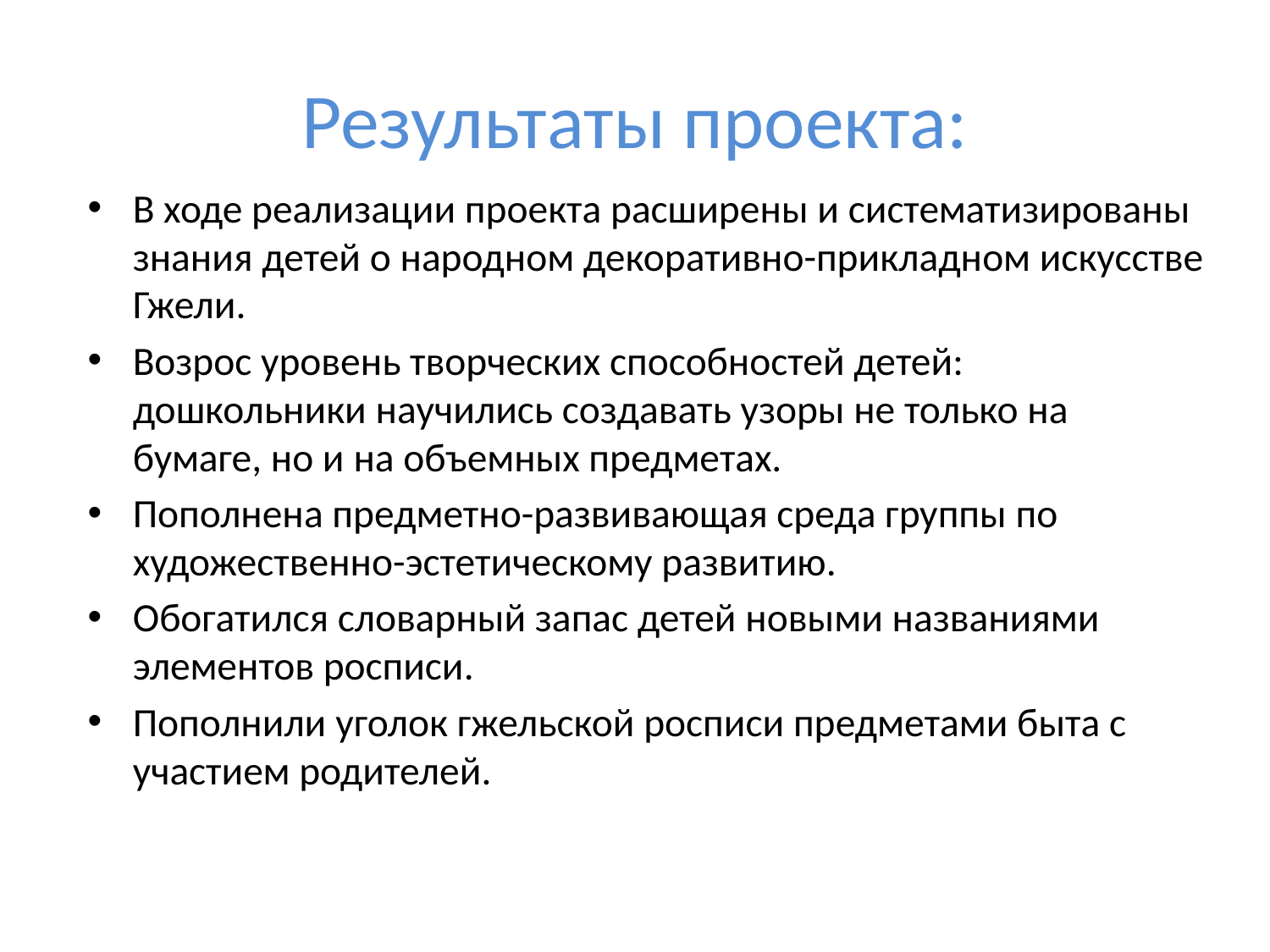

# Результаты проекта:
В ходе реализации проекта расширены и систематизированы знания детей о народном декоративно-прикладном искусстве Гжели.
Возрос уровень творческих способностей детей: дошкольники научились создавать узоры не только на бумаге, но и на объемных предметах.
Пополнена предметно-развивающая среда группы по художественно-эстетическому развитию.
Обогатился словарный запас детей новыми названиями элементов росписи.
Пополнили уголок гжельской росписи предметами быта с участием родителей.